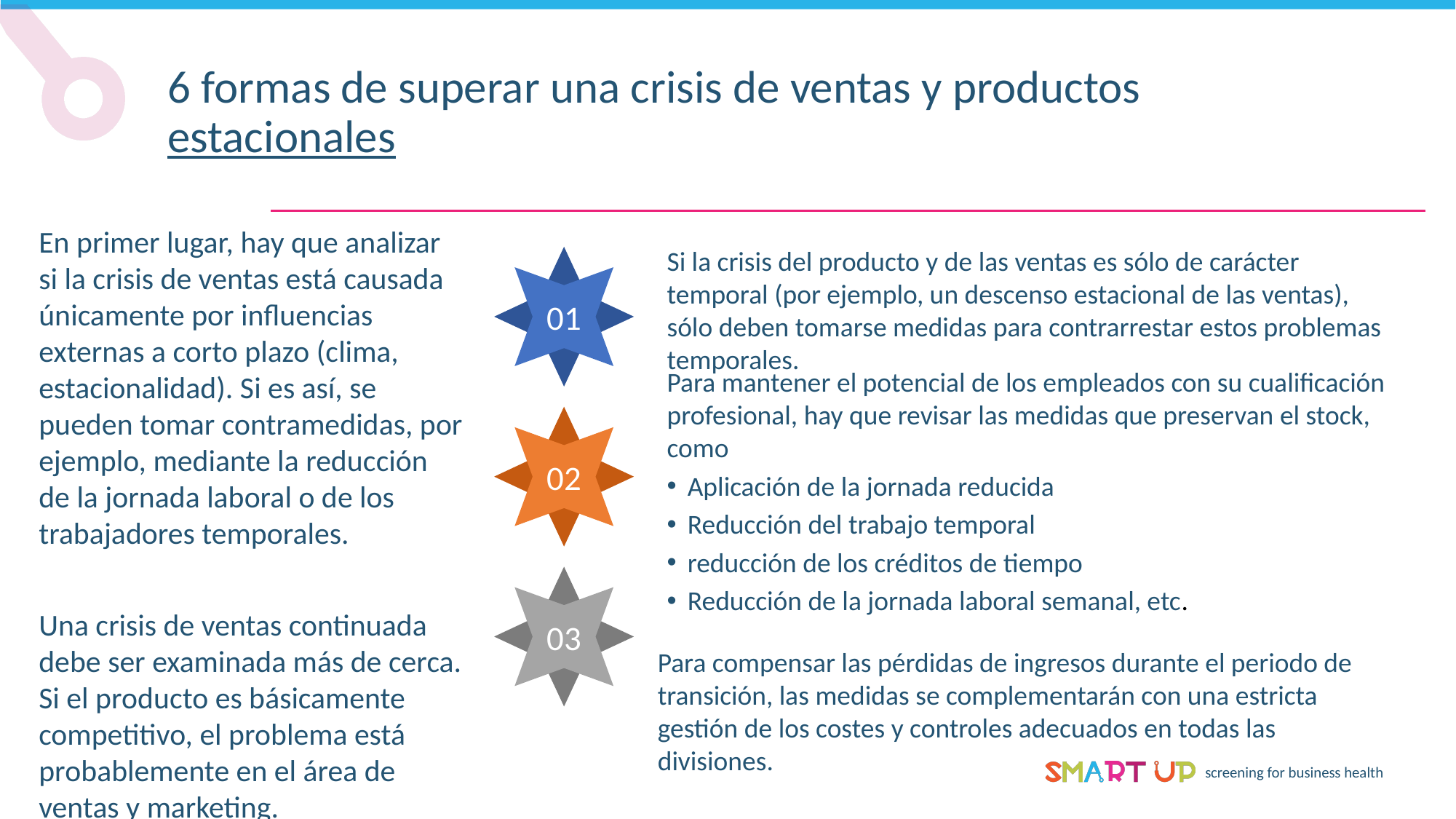

6 formas de superar una crisis de ventas y productos estacionales
En primer lugar, hay que analizar si la crisis de ventas está causada únicamente por influencias externas a corto plazo (clima, estacionalidad). Si es así, se pueden tomar contramedidas, por ejemplo, mediante la reducción de la jornada laboral o de los trabajadores temporales.

Una crisis de ventas continuada debe ser examinada más de cerca. Si el producto es básicamente competitivo, el problema está probablemente en el área de ventas y marketing.

Si la crisis del producto y de las ventas es sólo de carácter temporal (por ejemplo, un descenso estacional de las ventas), sólo deben tomarse medidas para contrarrestar estos problemas temporales.

01
Para mantener el potencial de los empleados con su cualificación profesional, hay que revisar las medidas que preservan el stock, como
Aplicación de la jornada reducida
Reducción del trabajo temporal
reducción de los créditos de tiempo
Reducción de la jornada laboral semanal, etc.

02

03
Para compensar las pérdidas de ingresos durante el periodo de transición, las medidas se complementarán con una estricta gestión de los costes y controles adecuados en todas las divisiones.